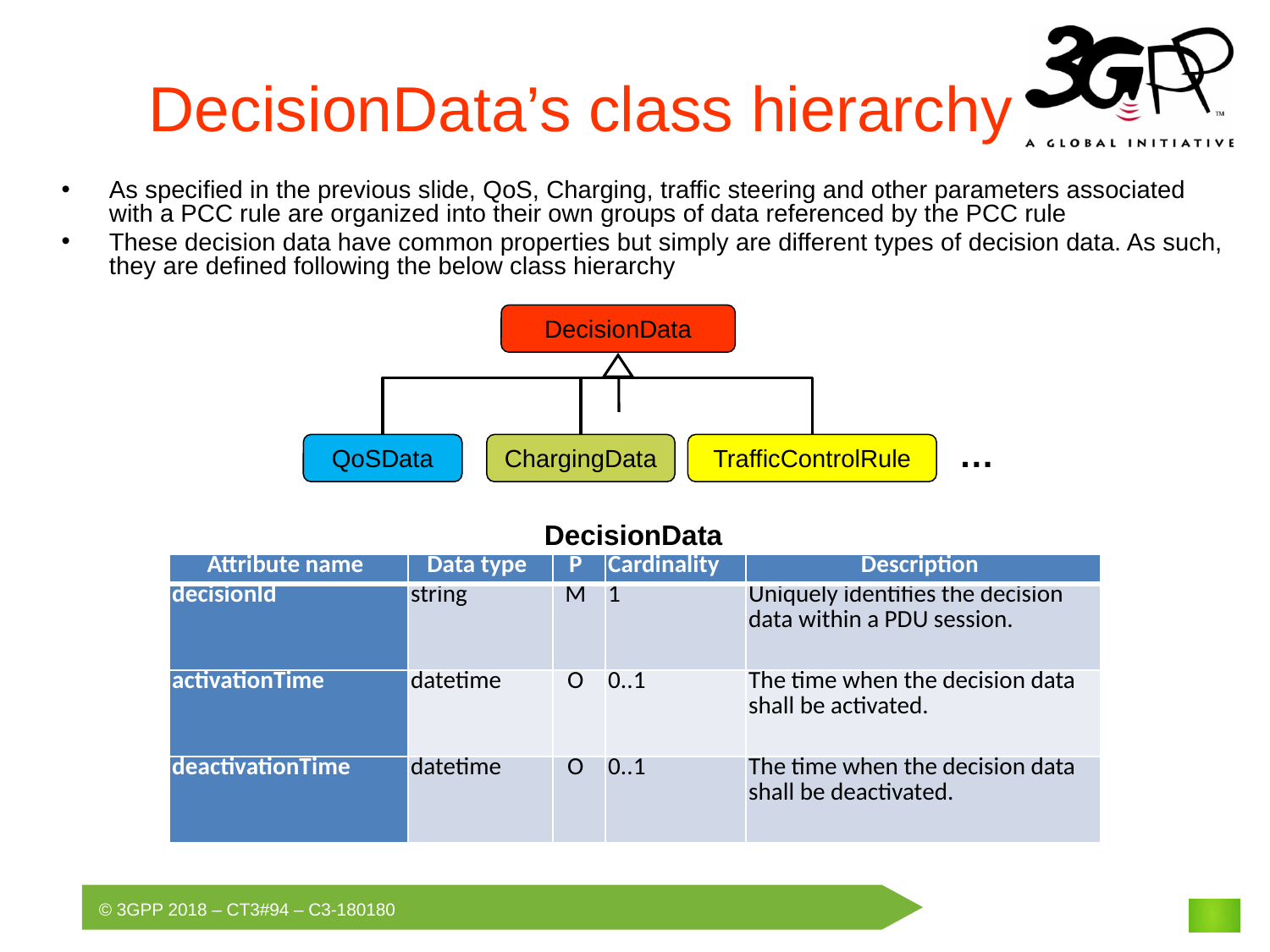

# DecisionData’s class hierarchy
As specified in the previous slide, QoS, Charging, traffic steering and other parameters associated with a PCC rule are organized into their own groups of data referenced by the PCC rule
These decision data have common properties but simply are different types of decision data. As such, they are defined following the below class hierarchy

DecisionData

…
QoSData
ChargingData
TrafficControlRule
DecisionData
| Attribute name | Data type | P | Cardinality | Description |
| --- | --- | --- | --- | --- |
| decisionId | string | M | 1 | Uniquely identifies the decision data within a PDU session. |
| activationTime | datetime | O | 0..1 | The time when the decision data shall be activated. |
| deactivationTime | datetime | O | 0..1 | The time when the decision data shall be deactivated. |
6
6